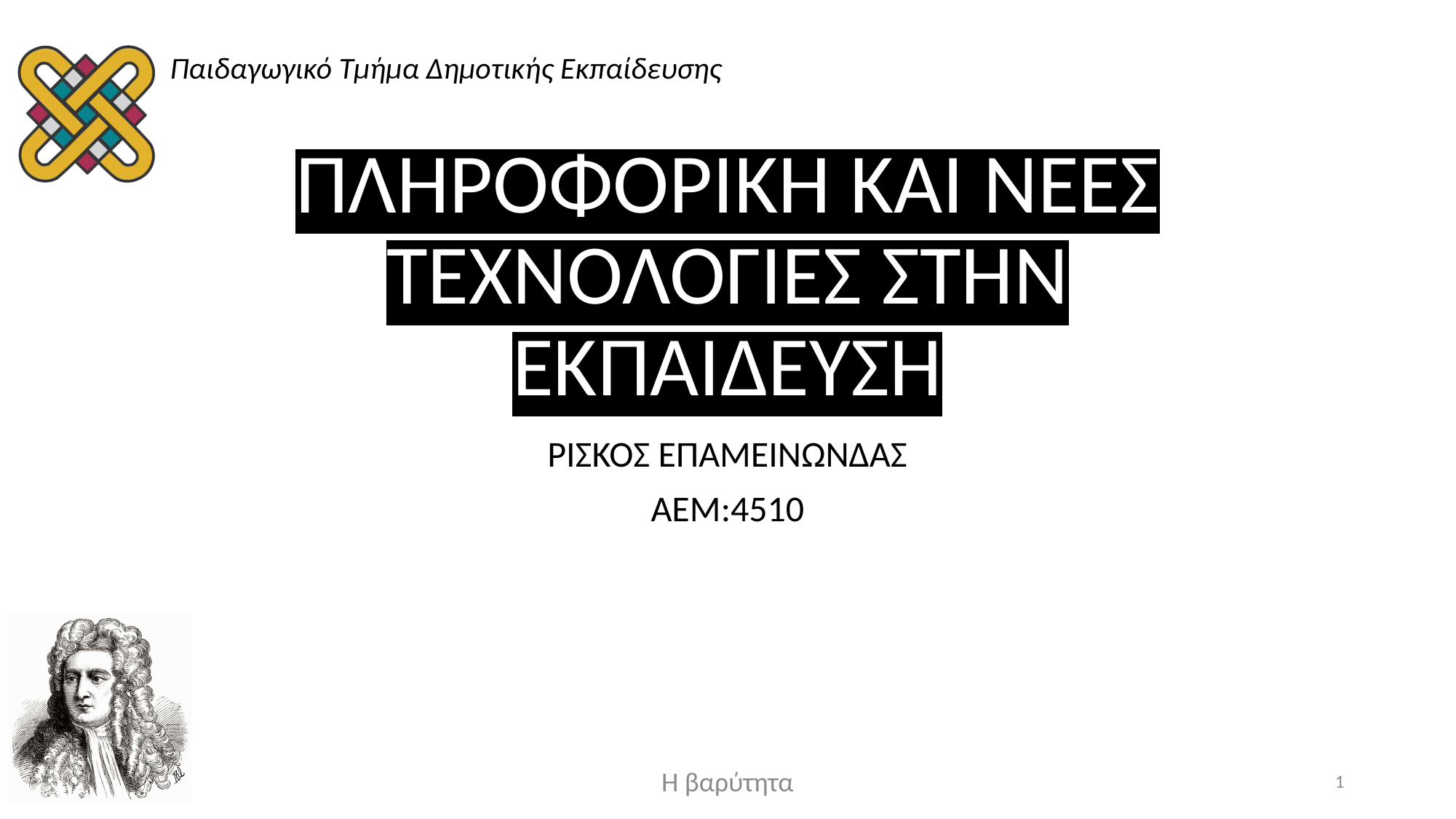

# ΠΛΗΡΟΦΟΡΙΚΗ ΚΑΙ ΝΕΕΣ ΤΕΧΝΟΛΟΓΙΕΣ ΣΤΗΝ ΕΚΠΑΙΔΕΥΣΗ
ΡΙΣΚΟΣ ΕΠΑΜΕΙΝΩΝΔΑΣ
ΑΕΜ:4510
Η βαρύτητα
1